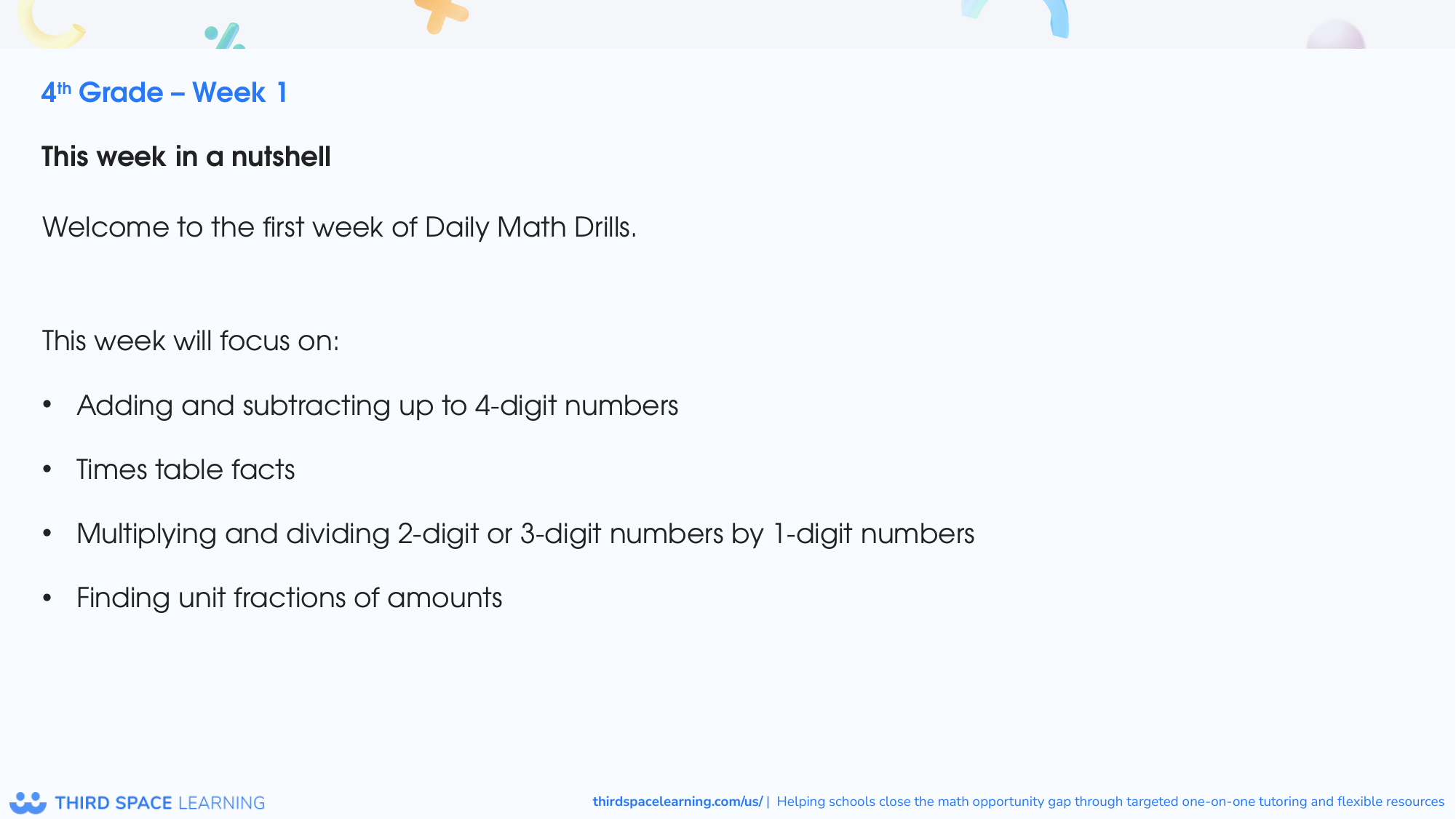

4th Grade – Week 1
This week in a nutshell
Welcome to the first week of Daily Math Drills.
This week will focus on:
Adding and subtracting up to 4-digit numbers
Times table facts
Multiplying and dividing 2-digit or 3-digit numbers by 1-digit numbers
Finding unit fractions of amounts